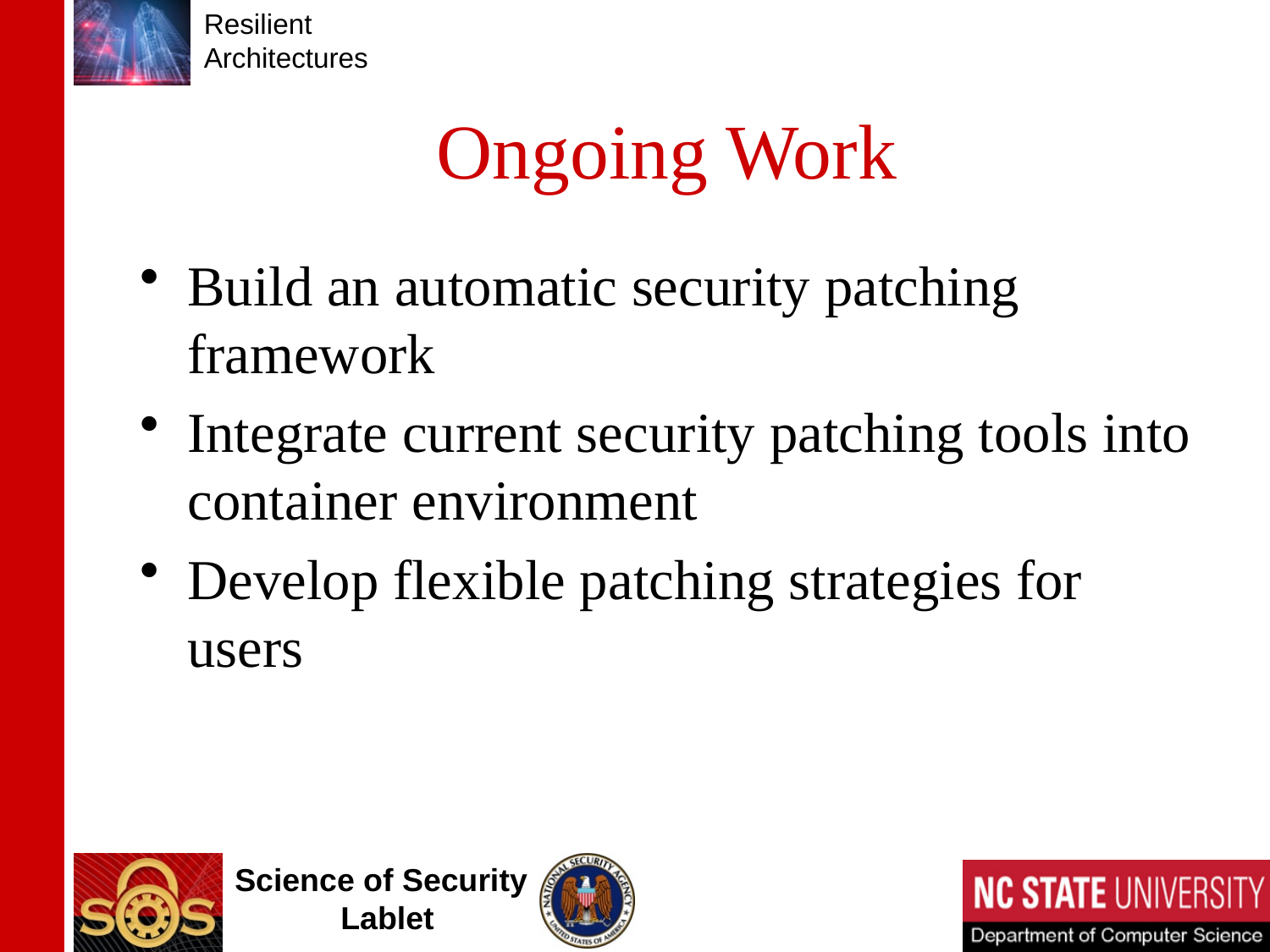

# Ongoing Work
Build an automatic security patching framework
Integrate current security patching tools into container environment
Develop flexible patching strategies for users